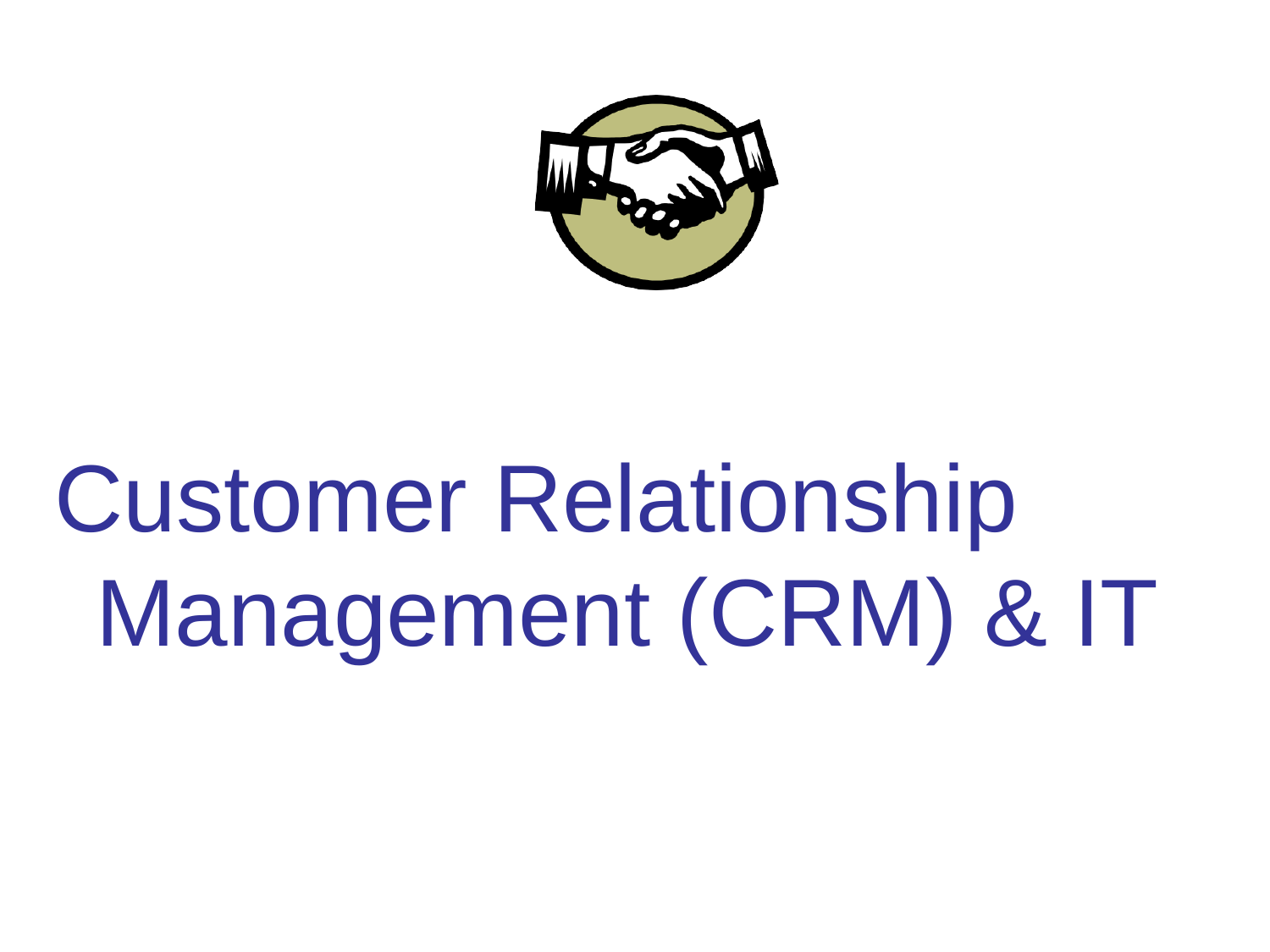

# Customer Relationship  Management (CRM) & IT